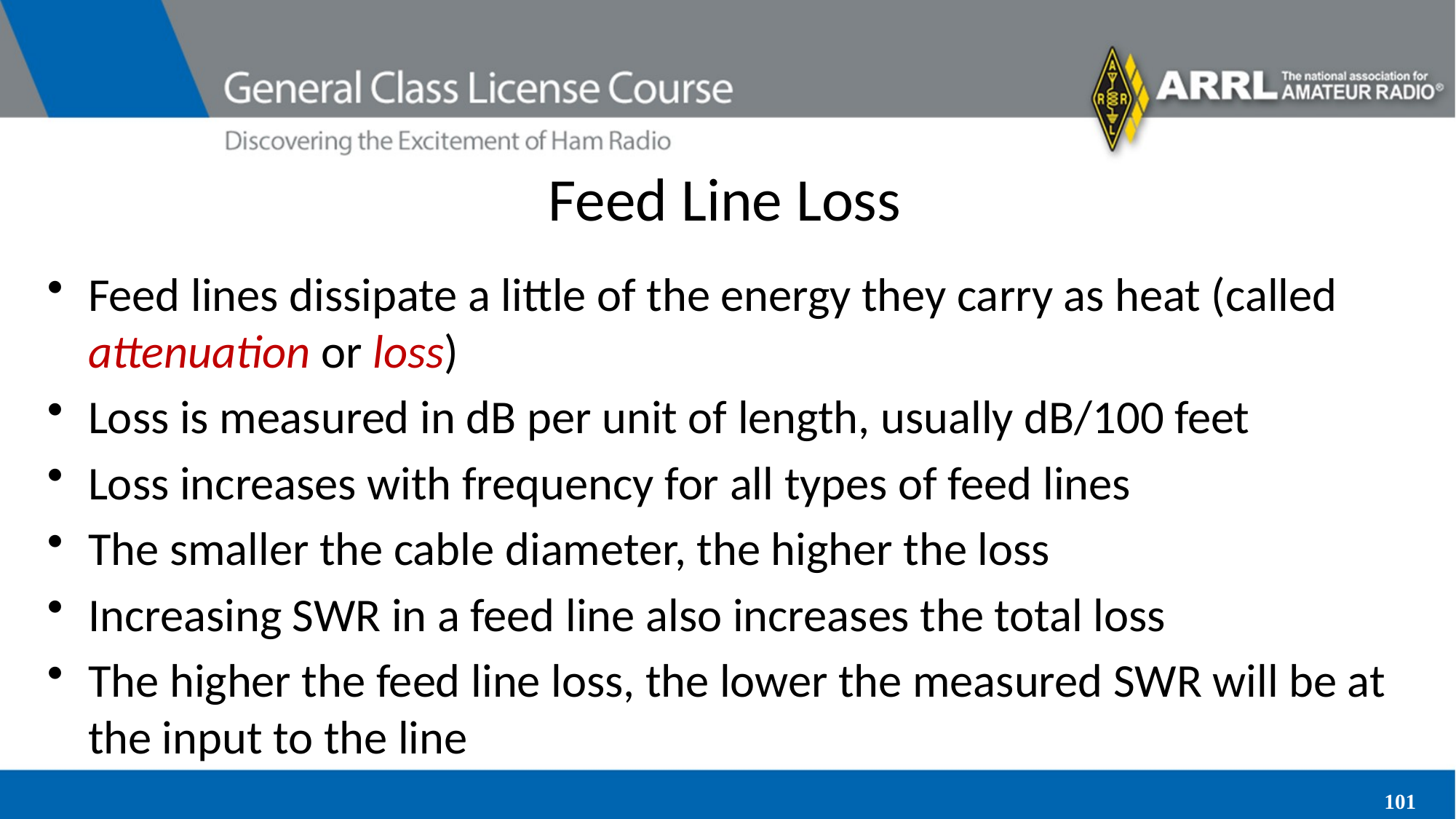

# Feed Line Loss
Feed lines dissipate a little of the energy they carry as heat (called attenuation or loss)
Loss is measured in dB per unit of length, usually dB/100 feet
Loss increases with frequency for all types of feed lines
The smaller the cable diameter, the higher the loss
Increasing SWR in a feed line also increases the total loss
The higher the feed line loss, the lower the measured SWR will be at the input to the line